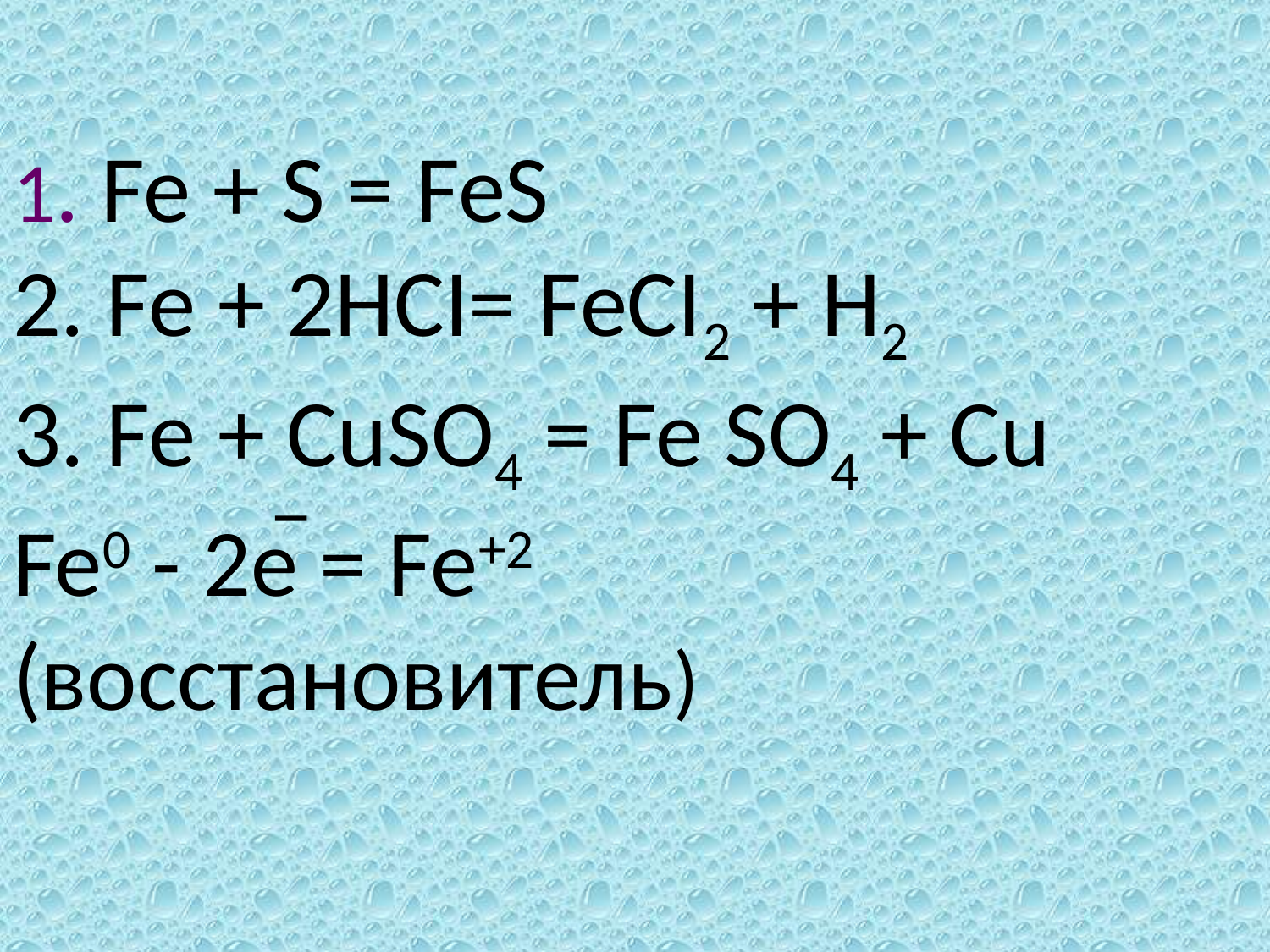

# 1. Fe + S = FeS 2. Fe + 2HCI= FeCI2 + H2 3. Fe + CuSO4 = Fe SO4 + Cu Fe0 - 2e = Fe+2  (восстановитель)